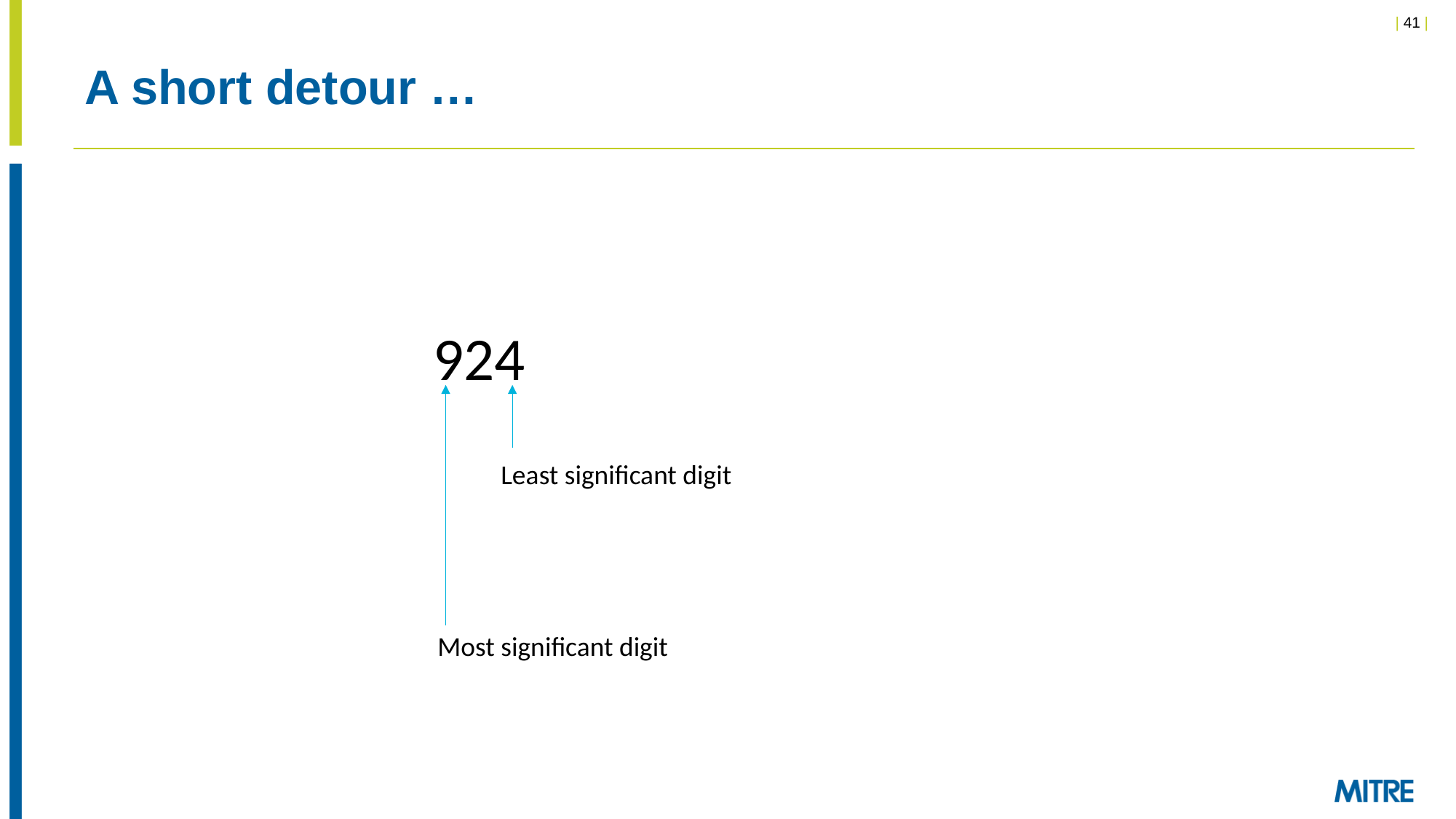

# A short detour …
924
Least significant digit
Most significant digit